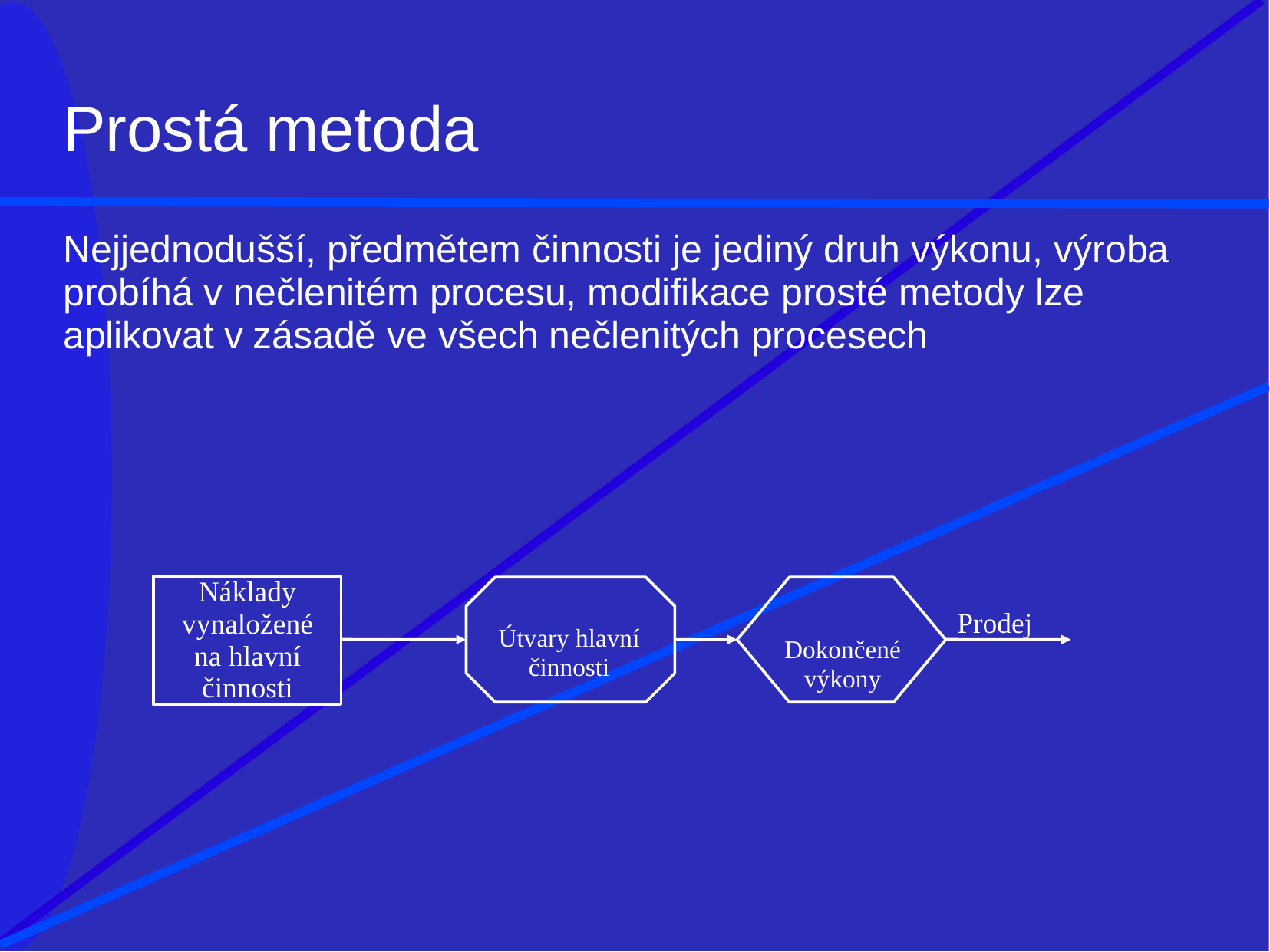

# Prostá metoda
Nejjednodušší, předmětem činnosti je jediný druh výkonu, výroba probíhá v nečlenitém procesu, modifikace prosté metody lze aplikovat v zásadě ve všech nečlenitých procesech
Náklady vynaložené na hlavní činnosti

Prodej
Útvary hlavní
činnosti
Dokončené
výkony